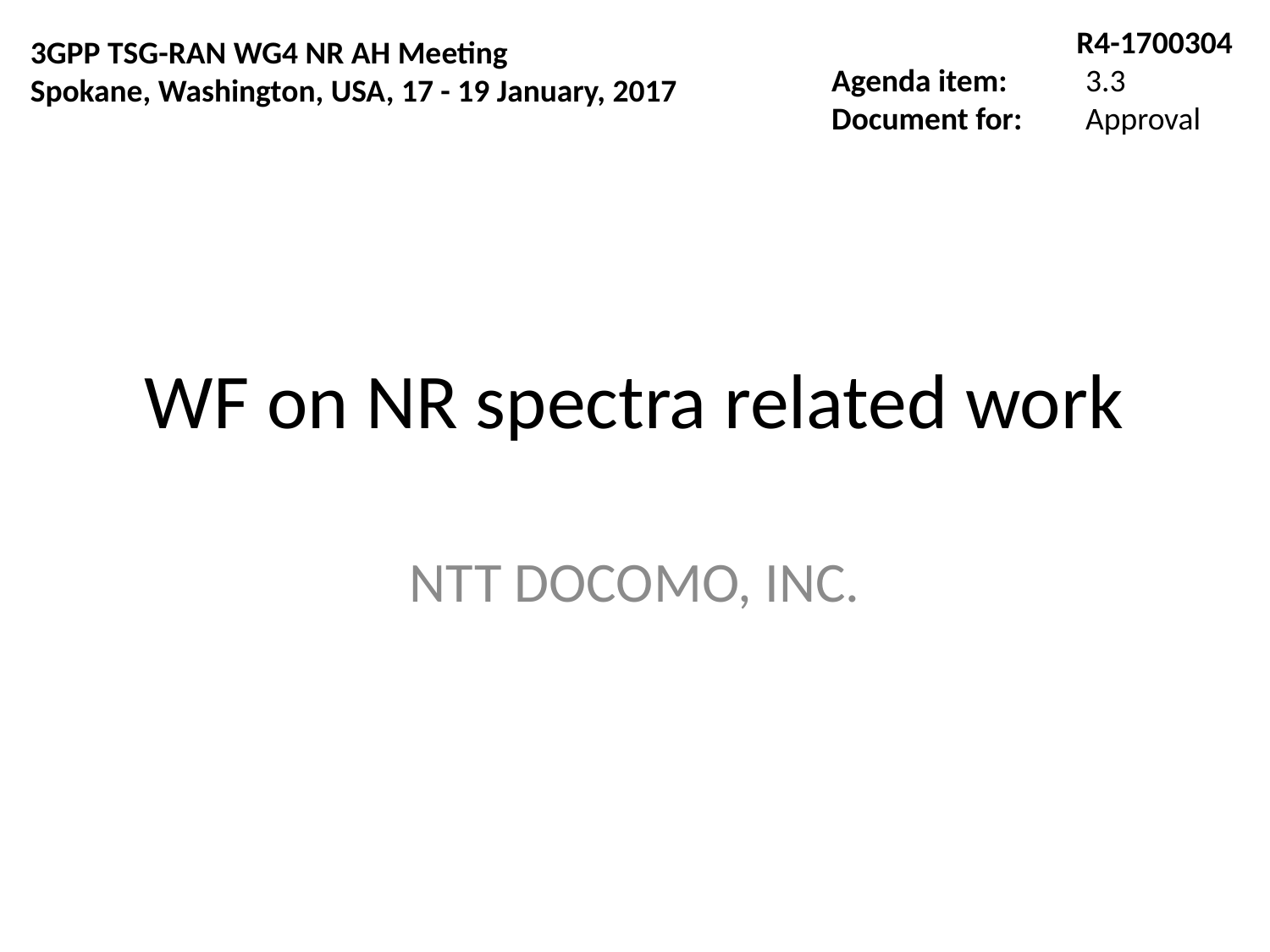

R4-1700304
Agenda item:	3.3
Document for:	Approval
3GPP TSG-RAN WG4 NR AH Meeting
Spokane, Washington, USA, 17 - 19 January, 2017
# WF on NR spectra related work
NTT DOCOMO, INC.